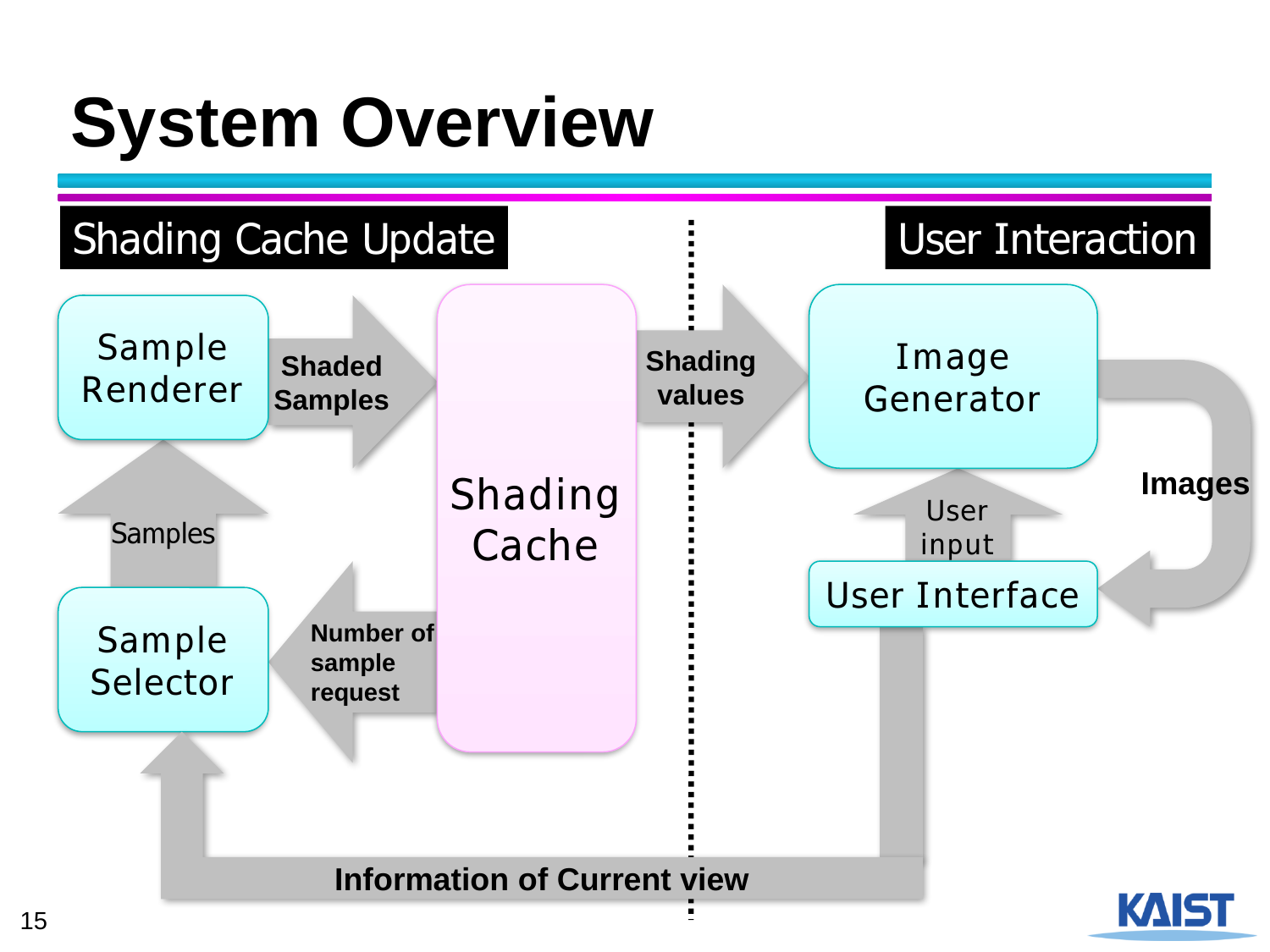

# System Overview
Shading Cache Update
User Interaction
Shading Cache
Shading
values
Image Generator
Shaded Samples
Sample Renderer

Samples
Images
User input
Number of sample request
User Interface
Sample Selector

Information of Current view